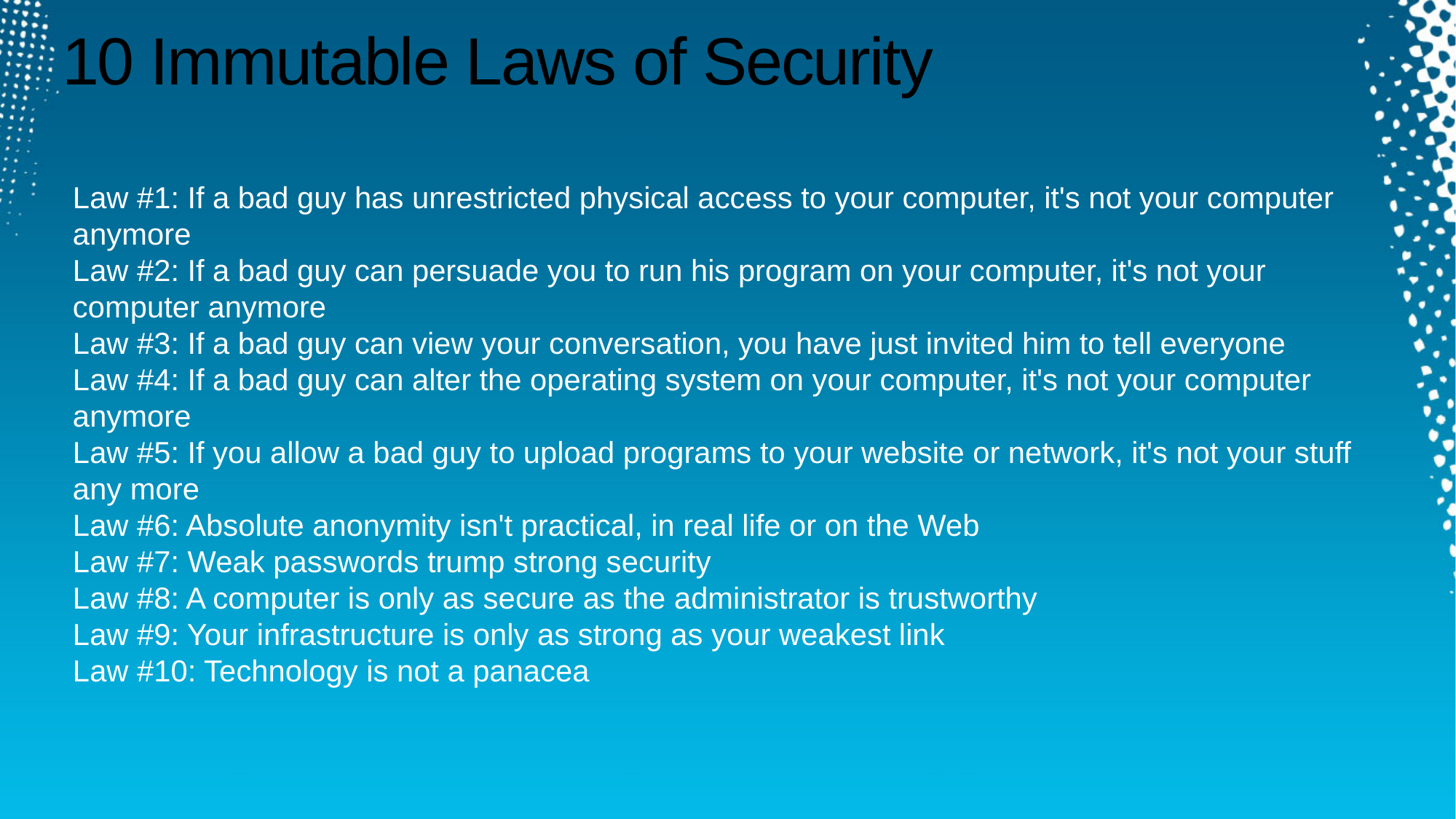

# 10 Immutable Laws of Security
Law #1: If a bad guy has unrestricted physical access to your computer, it's not your computer anymore
Law #2: If a bad guy can persuade you to run his program on your computer, it's not your computer anymore
Law #3: If a bad guy can view your conversation, you have just invited him to tell everyone
Law #4: If a bad guy can alter the operating system on your computer, it's not your computer anymore
Law #5: If you allow a bad guy to upload programs to your website or network, it's not your stuff any more
Law #6: Absolute anonymity isn't practical, in real life or on the Web
Law #7: Weak passwords trump strong security
Law #8: A computer is only as secure as the administrator is trustworthy
Law #9: Your infrastructure is only as strong as your weakest link
Law #10: Technology is not a panacea